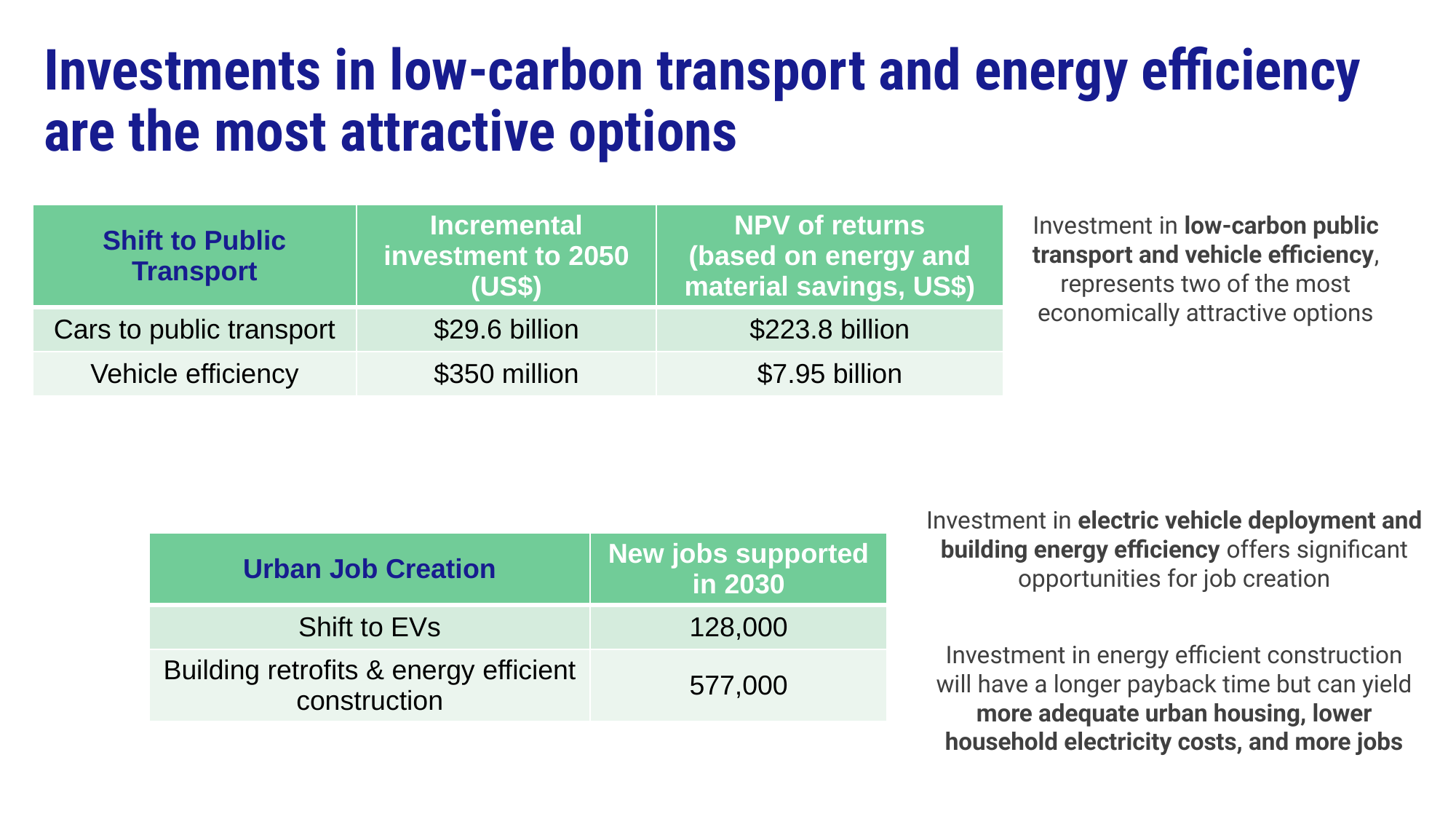

Investments in low-carbon transport and energy efficiency are the most attractive options
| Shift to Public Transport | Incremental investment to 2050 (US$) | NPV of returns (based on energy and material savings, US$) |
| --- | --- | --- |
| Cars to public transport | $29.6 billion | $223.8 billion |
| Vehicle efficiency | $350 million | $7.95 billion |
Investment in low-carbon public transport and vehicle efficiency, represents two of the most economically attractive options
Investment in electric vehicle deployment and building energy efficiency offers significant opportunities for job creation

Investment in energy efficient construction will have a longer payback time but can yield more adequate urban housing, lower household electricity costs, and more jobs
| Urban Job Creation | New jobs supported in 2030 |
| --- | --- |
| Shift to EVs | 128,000 |
| Building retrofits & energy efficient construction | 577,000 |